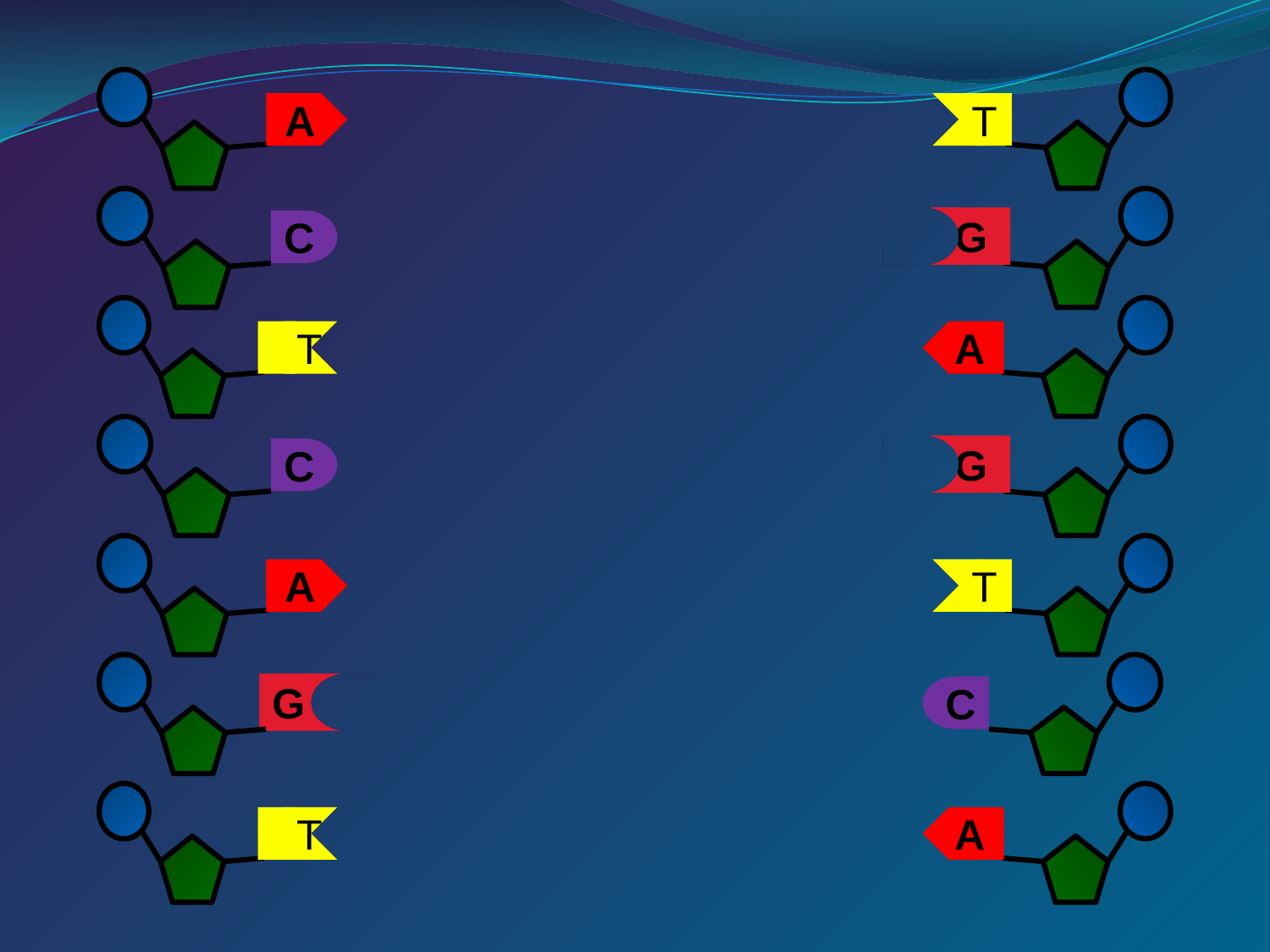

A

T

C

 G

T

A

C

 G

A

T

G

C

T

A